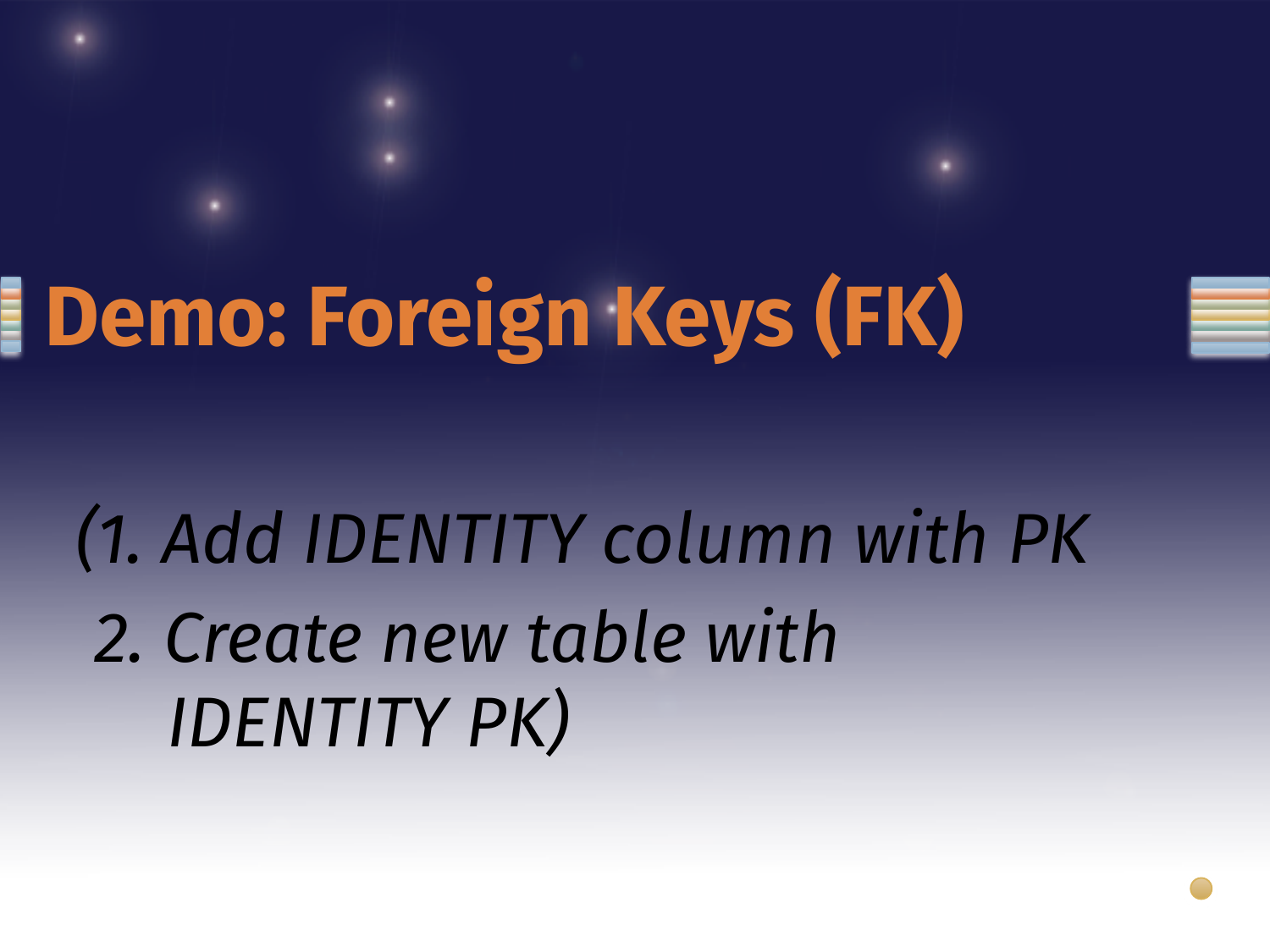

# Demo: Foreign Keys (FK)

(1. Add IDENTITY column with PK
 2. Create new table with
     IDENTITY PK)